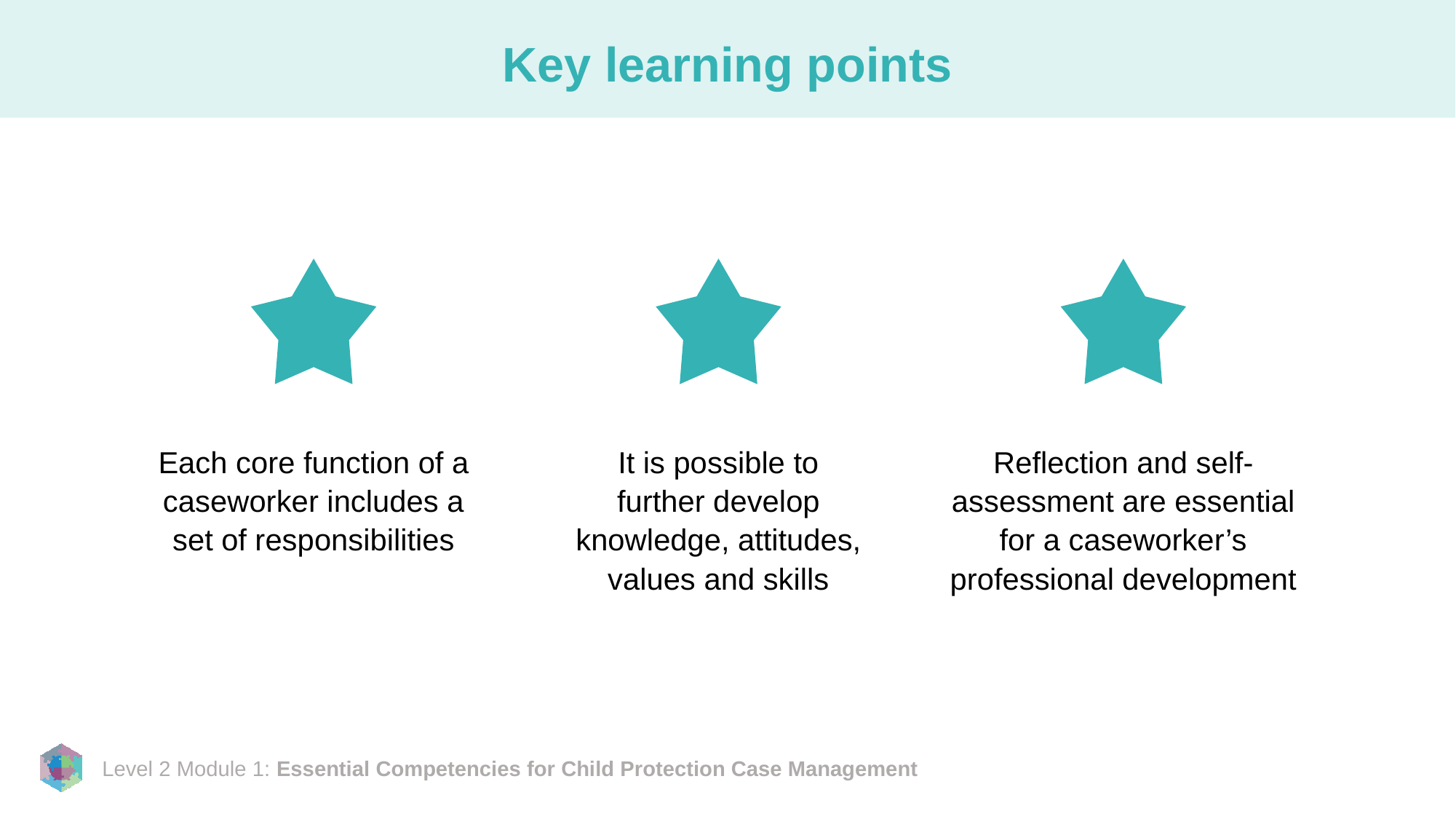

# Key learning points

Each core function of a caseworker includes a set of responsibilities
It is possible to further develop knowledge, attitudes, values and skills
Reflection and self-assessment are essential for a caseworker’s professional development